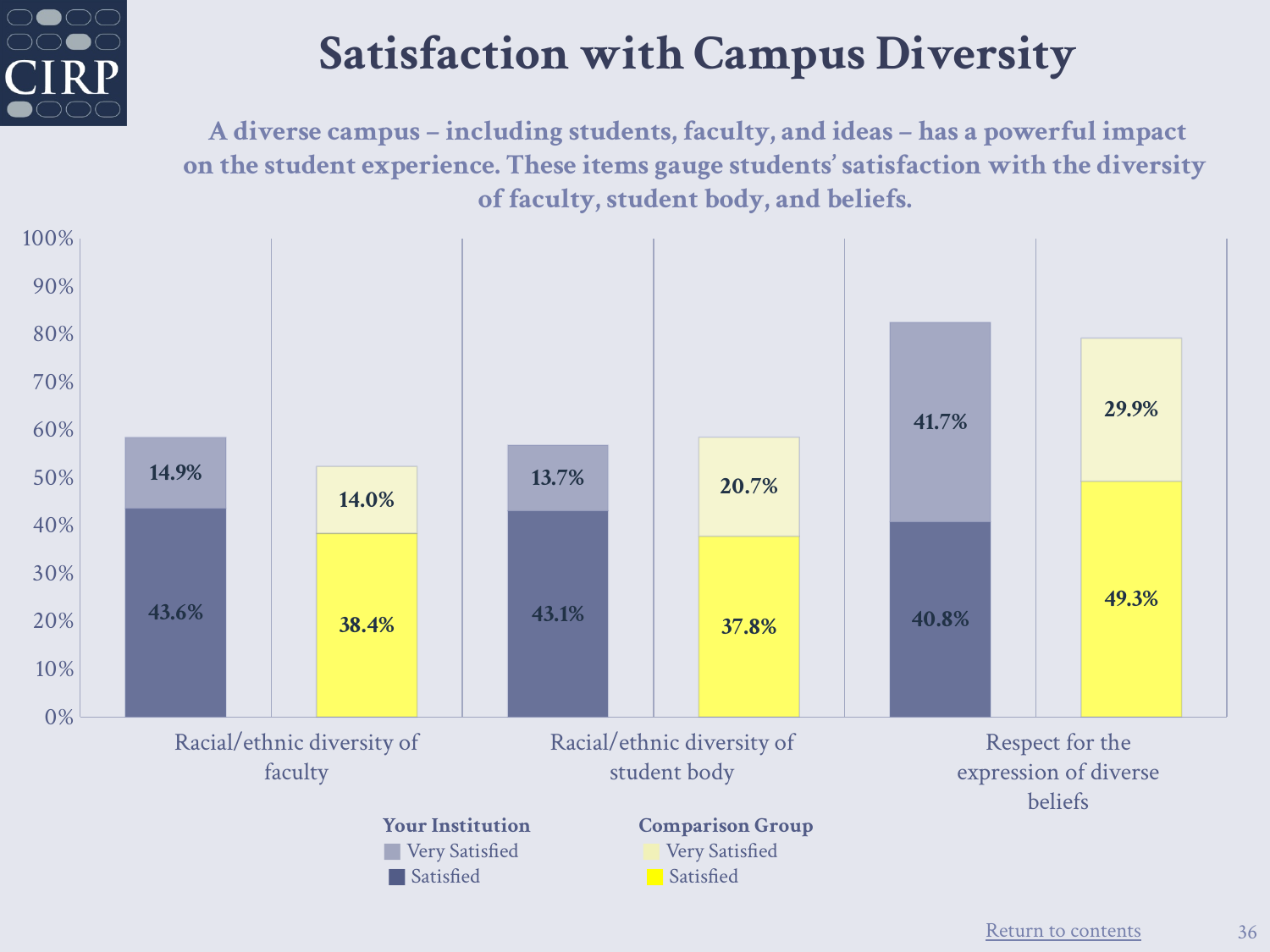

# Satisfaction with Campus Diversity A diverse campus – including students, faculty, and ideas – has a powerful impact on the student experience. These items gauge students’ satisfaction with the diversity of faculty, student body, and beliefs.

### Chart

| Category | Satisfied | Very Satisfied |
|---|---|---|
| Your Institution | 0.436 | 0.149 |
| Comparison Group | 0.384 | 0.14 |
| Your Institution | 0.431 | 0.137 |
| Comparison Group | 0.378 | 0.207 |
| Your Institution | 0.408 | 0.417 |
| Comparison Group | 0.493 | 0.299 |
Racial/ethnic diversity of faculty
Racial/ethnic diversity of student body
Respect for the expression of diverse beliefs
Your Institution
■ Very Satisfied
■ Satisfied

Comparison Group
■ Very Satisfied
■ Satisfied

36